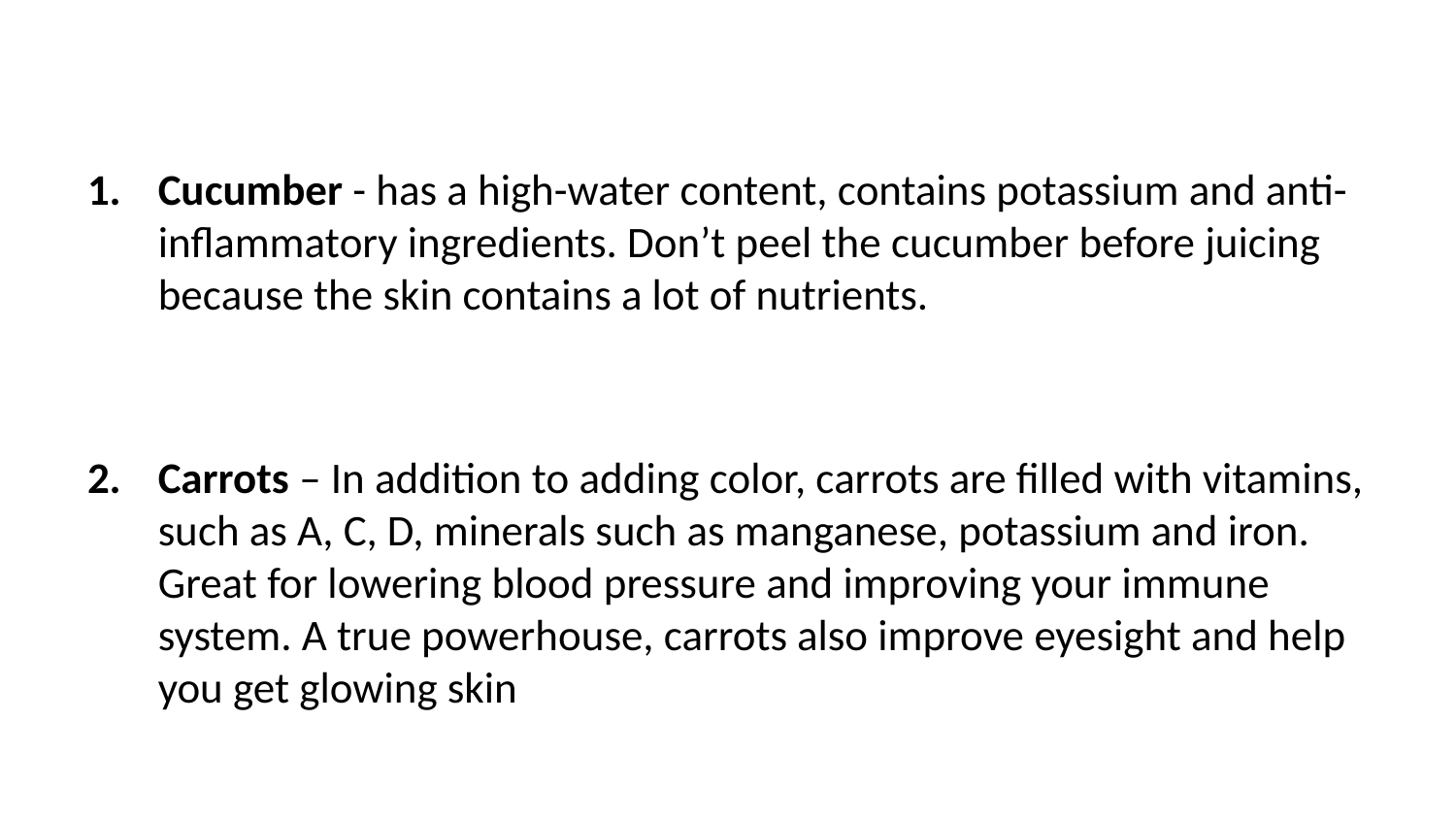

Cucumber - has a high-water content, contains potassium and anti-inflammatory ingredients. Don’t peel the cucumber before juicing because the skin contains a lot of nutrients.

Carrots – In addition to adding color, carrots are filled with vitamins, such as A, C, D, minerals such as manganese, potassium and iron. Great for lowering blood pressure and improving your immune system. A true powerhouse, carrots also improve eyesight and help you get glowing skin